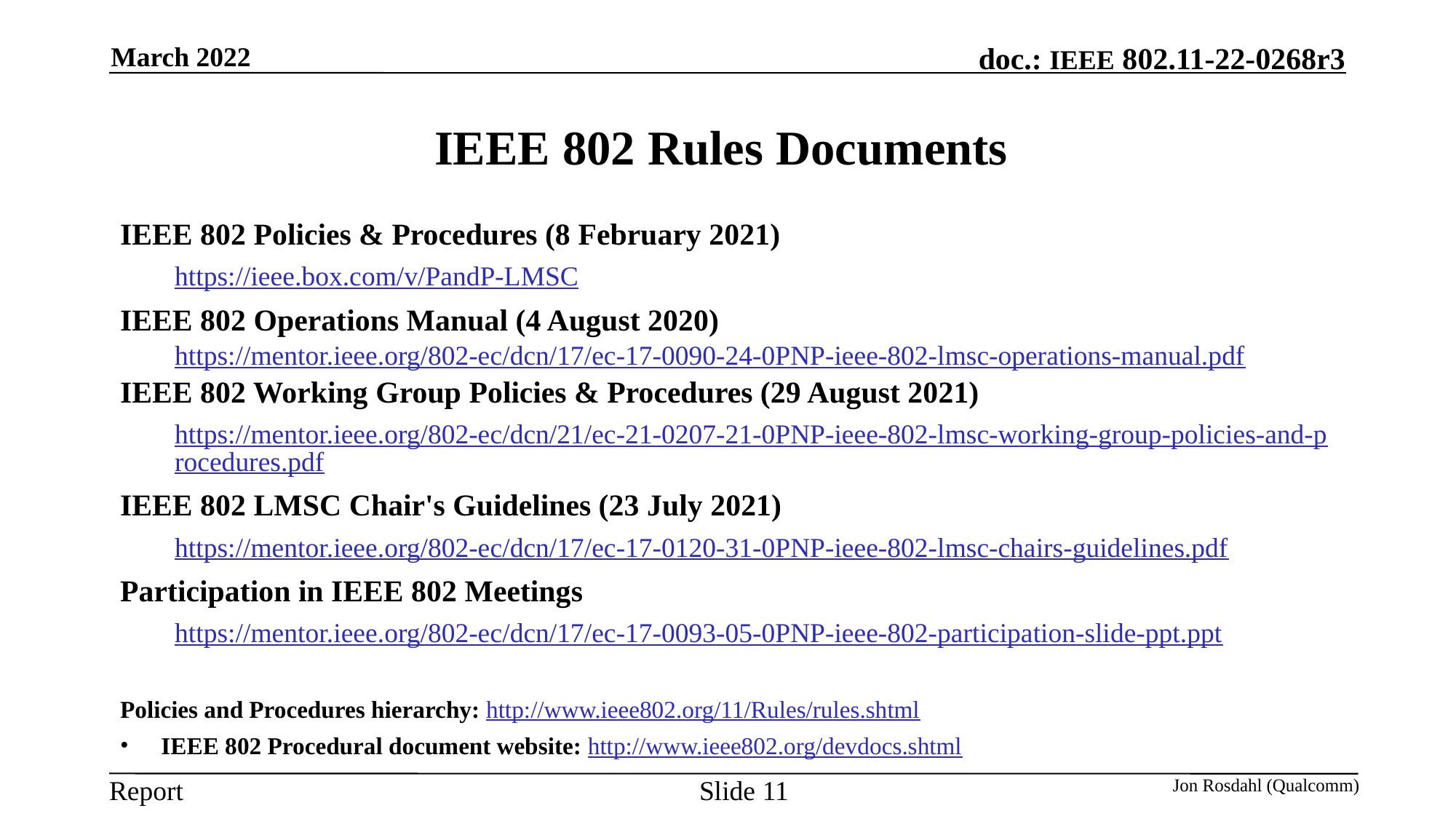

March 2022
# IEEE 802 Rules Documents
IEEE 802 Policies & Procedures (8 February 2021)
https://ieee.box.com/v/PandP-LMSC
IEEE 802 Operations Manual (4 August 2020)
https://mentor.ieee.org/802-ec/dcn/17/ec-17-0090-24-0PNP-ieee-802-lmsc-operations-manual.pdf
IEEE 802 Working Group Policies & Procedures (29 August 2021)
https://mentor.ieee.org/802-ec/dcn/21/ec-21-0207-21-0PNP-ieee-802-lmsc-working-group-policies-and-procedures.pdf
IEEE 802 LMSC Chair's Guidelines (23 July 2021)
https://mentor.ieee.org/802-ec/dcn/17/ec-17-0120-31-0PNP-ieee-802-lmsc-chairs-guidelines.pdf
Participation in IEEE 802 Meetings
https://mentor.ieee.org/802-ec/dcn/17/ec-17-0093-05-0PNP-ieee-802-participation-slide-ppt.ppt

Policies and Procedures hierarchy: http://www.ieee802.org/11/Rules/rules.shtml
IEEE 802 Procedural document website: http://www.ieee802.org/devdocs.shtml

Jon Rosdahl (Qualcomm)
Slide 11